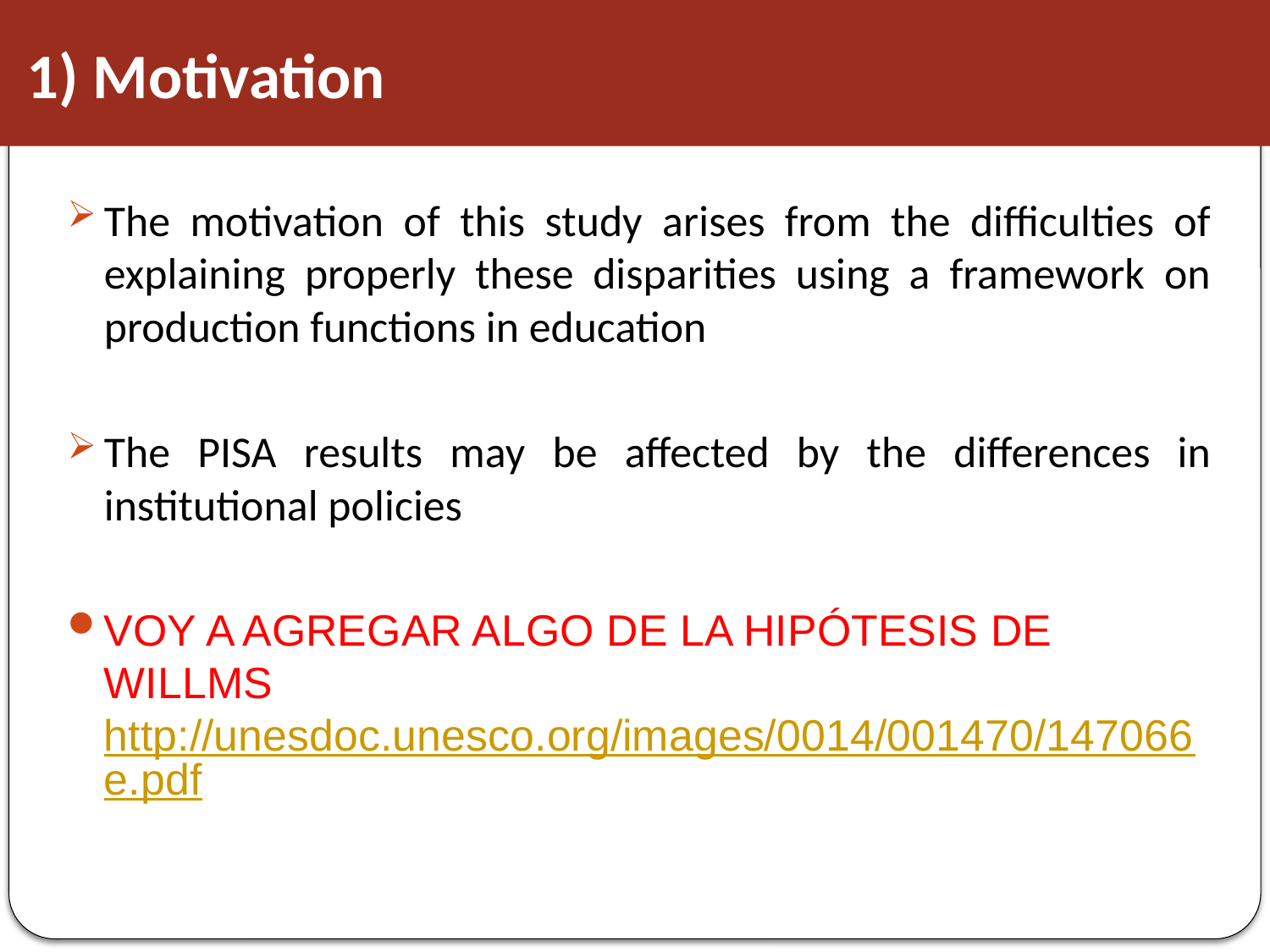

1) Motivation
The motivation of this study arises from the difficulties of explaining properly these disparities using a framework on production functions in education

The PISA results may be affected by the differences in institutional policies

VOY A AGREGAR ALGO DE LA HIPÓTESIS DE WILLMS http://unesdoc.unesco.org/images/0014/001470/147066e.pdf